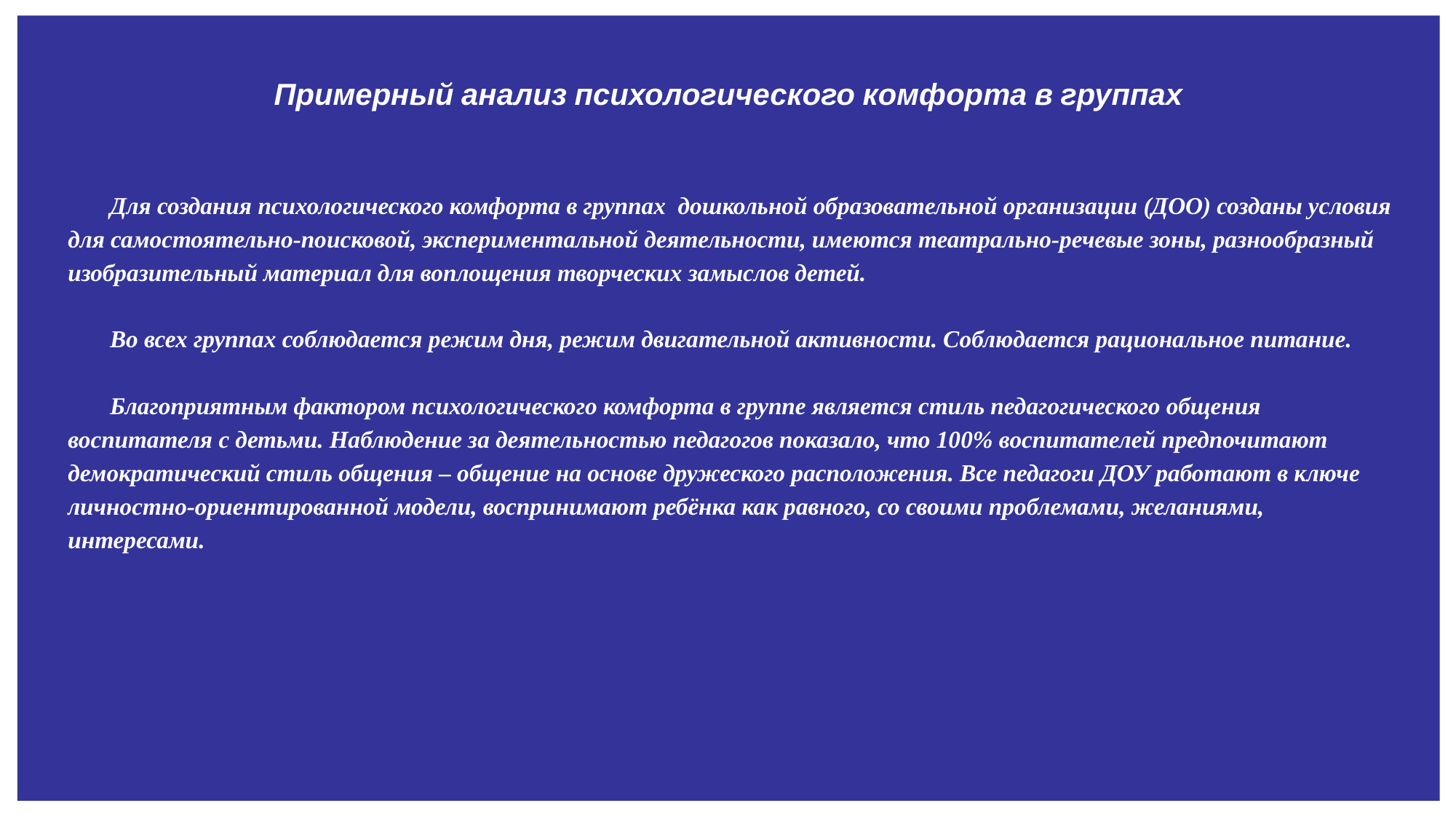

Примерный анализ психологического комфорта в группах
       Для создания психологического комфорта в группах  дошкольной образовательной организации (ДОО) созданы условия для самостоятельно-поисковой, экспериментальной деятельности, имеются театрально-речевые зоны, разнообразный изобразительный материал для воплощения творческих замыслов детей.

       Во всех группах соблюдается режим дня, режим двигательной активности. Соблюдается рациональное питание.

       Благоприятным фактором психологического комфорта в группе является стиль педагогического общения воспитателя с детьми. Наблюдение за деятельностью педагогов показало, что 100% воспитателей предпочитают демократический стиль общения – общение на основе дружеского расположения. Все педагоги ДОУ работают в ключе личностно-ориентированной модели, воспринимают ребёнка как равного, со своими проблемами, желаниями, интересами.